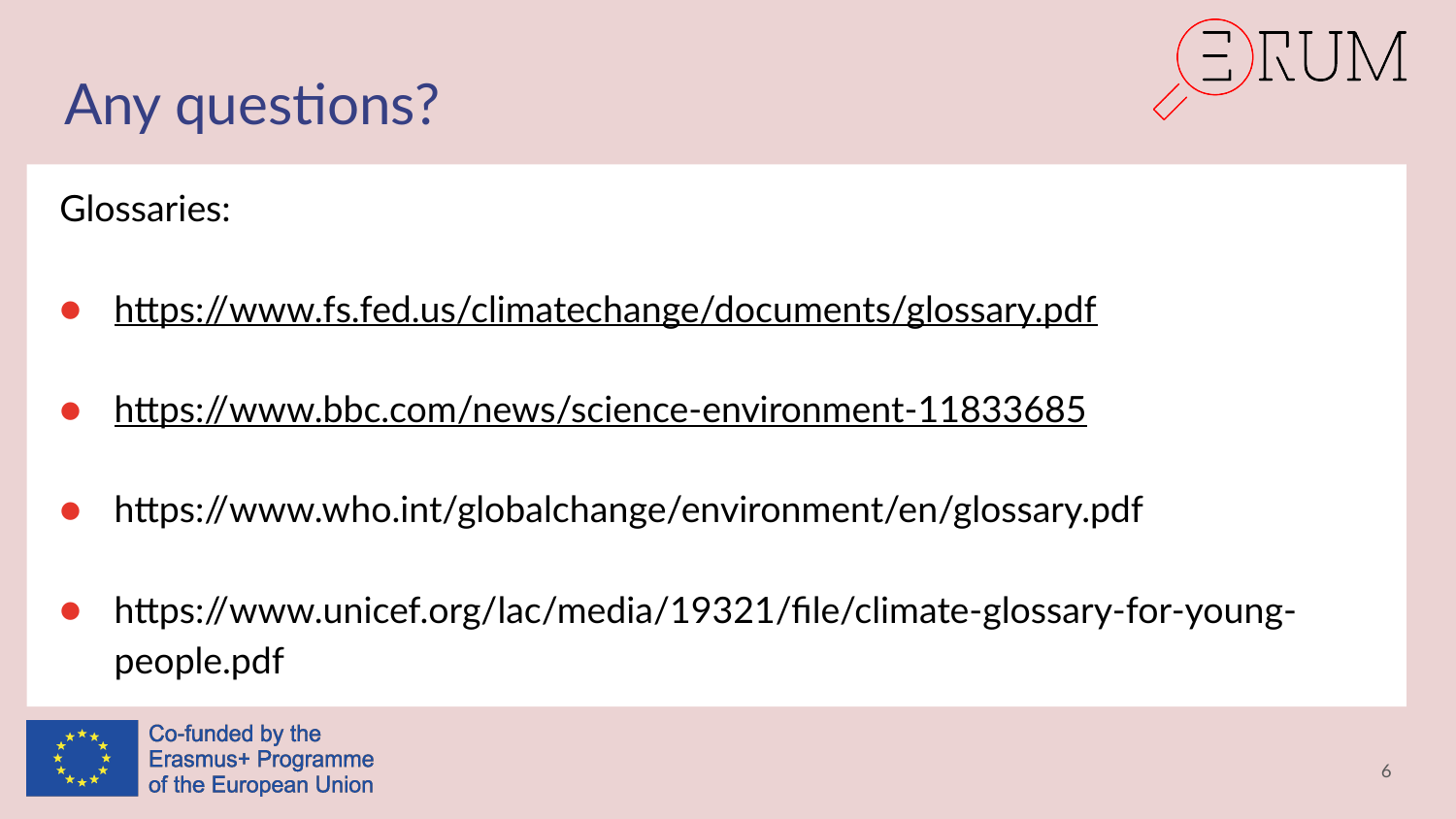

# Any questions?
Glossaries:

https://www.fs.fed.us/climatechange/documents/glossary.pdf

https://www.bbc.com/news/science-environment-11833685

https://www.who.int/globalchange/environment/en/glossary.pdf

https://www.unicef.org/lac/media/19321/file/climate-glossary-for-young-people.pdf
6